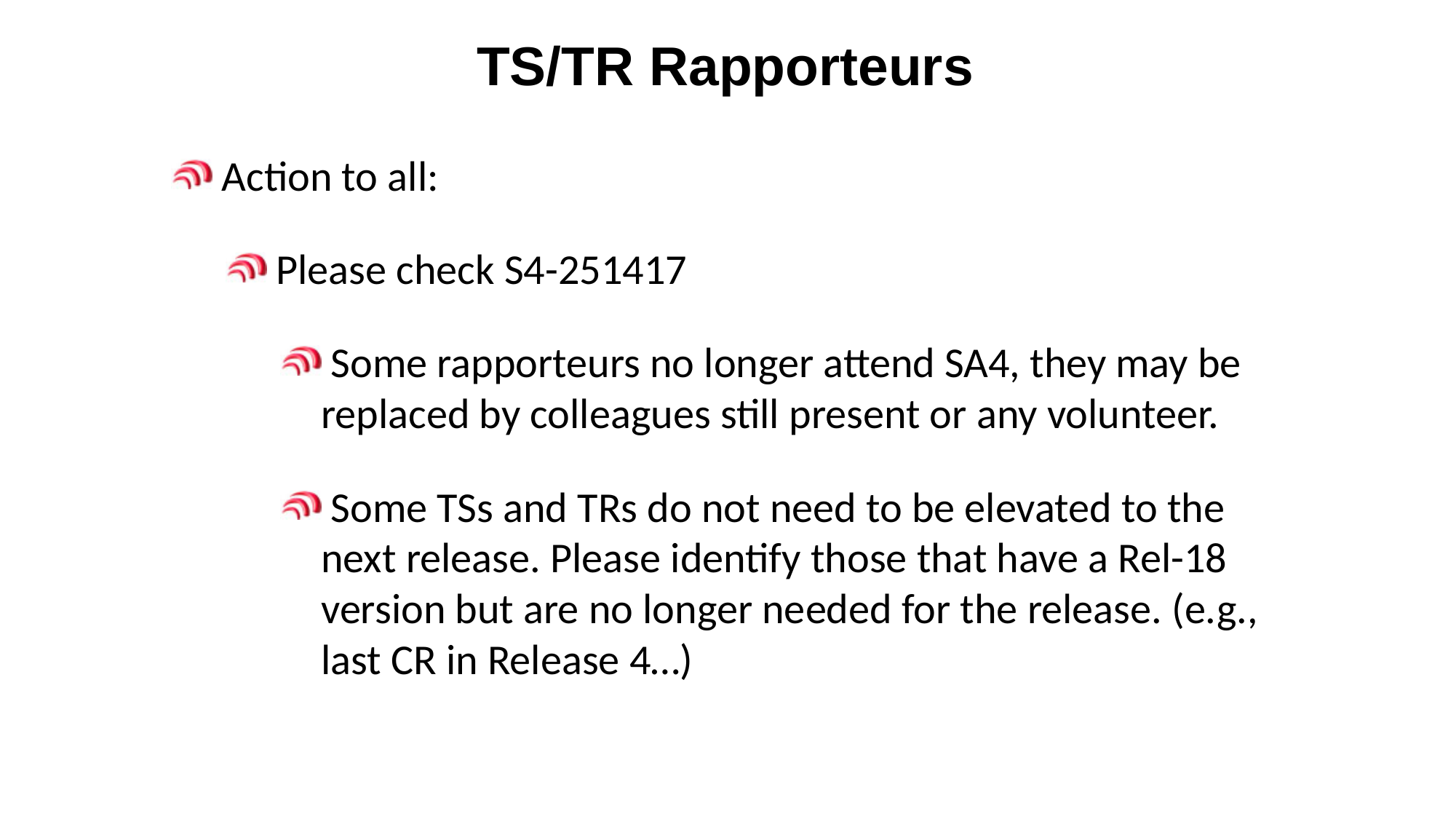

# TS/TR Rapporteurs
 Action to all:
 Please check S4-251417
 Some rapporteurs no longer attend SA4, they may be replaced by colleagues still present or any volunteer.
 Some TSs and TRs do not need to be elevated to the next release. Please identify those that have a Rel-18 version but are no longer needed for the release. (e.g., last CR in Release 4…)